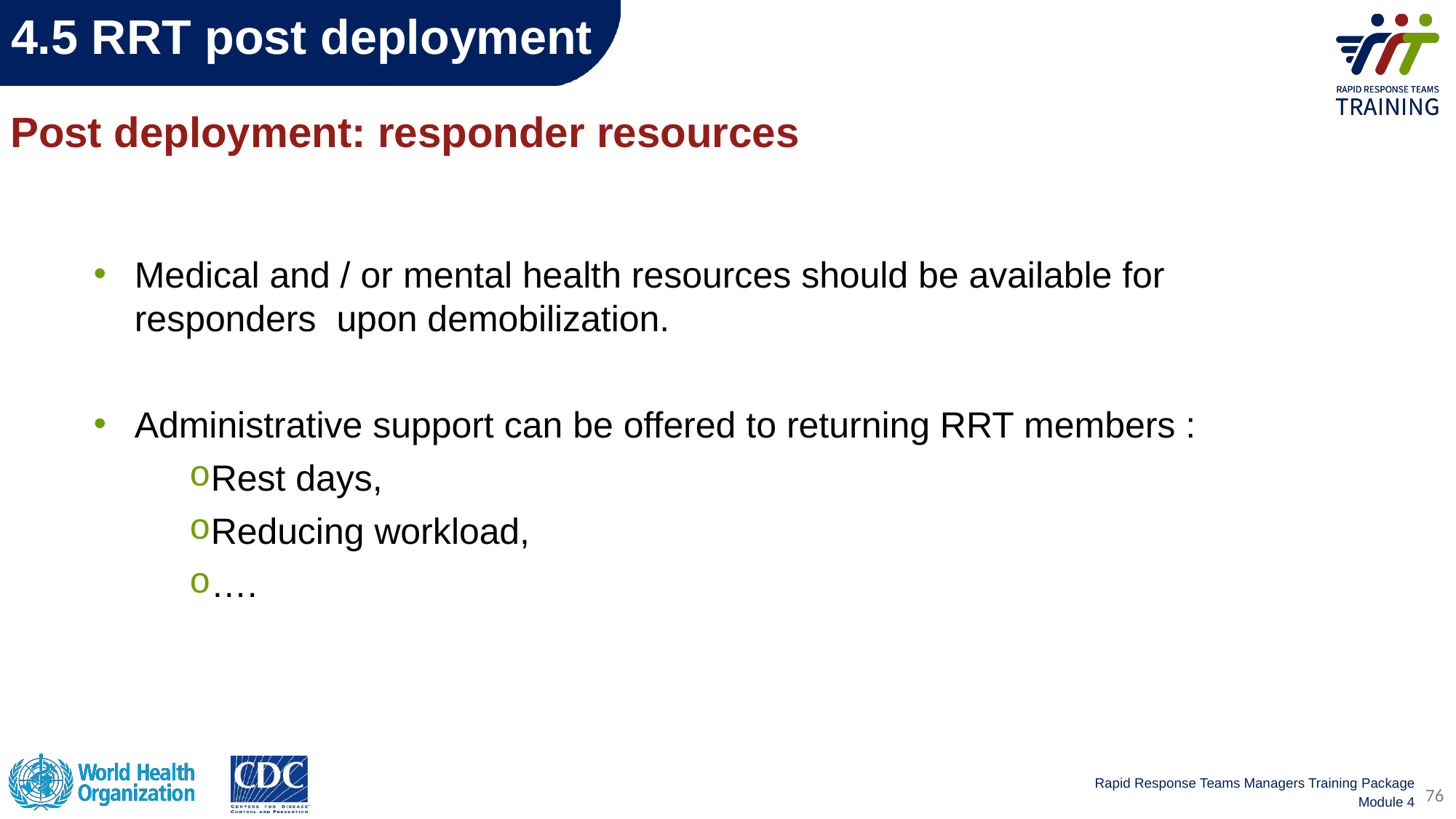

4.5 RRT post deployment
# Post deployment: responder resources
Medical and / or mental health resources should be available for responders  upon demobilization.

Administrative support can be offered to returning RRT members :
Rest days,
Reducing workload,
….
76